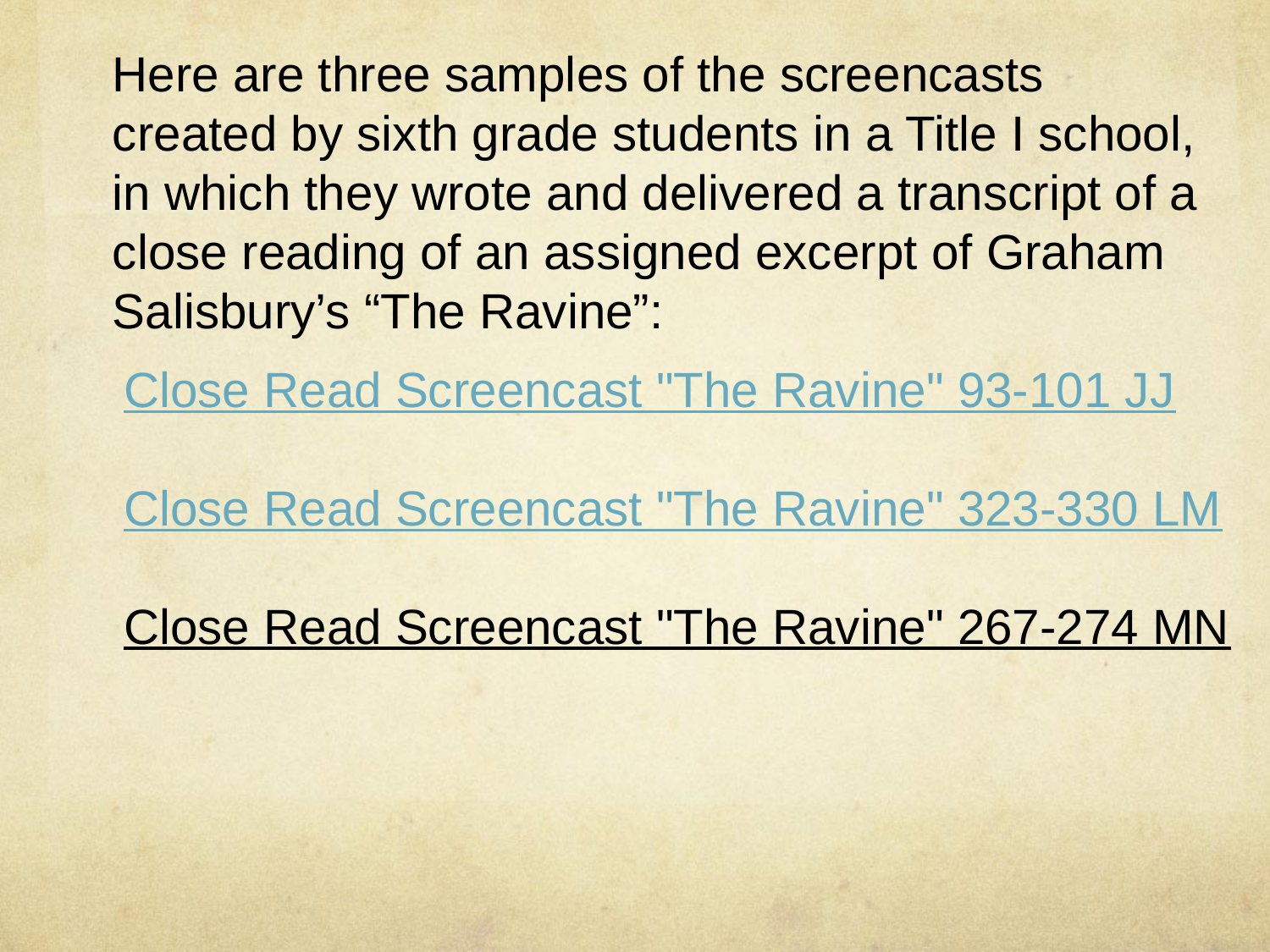

Here are three samples of the screencasts created by sixth grade students in a Title I school, in which they wrote and delivered a transcript of a close reading of an assigned excerpt of Graham Salisbury’s “The Ravine”:
Close Read Screencast "The Ravine" 93-101 JJ

Close Read Screencast "The Ravine" 323-330 LM

Close Read Screencast "The Ravine" 267-274 MN